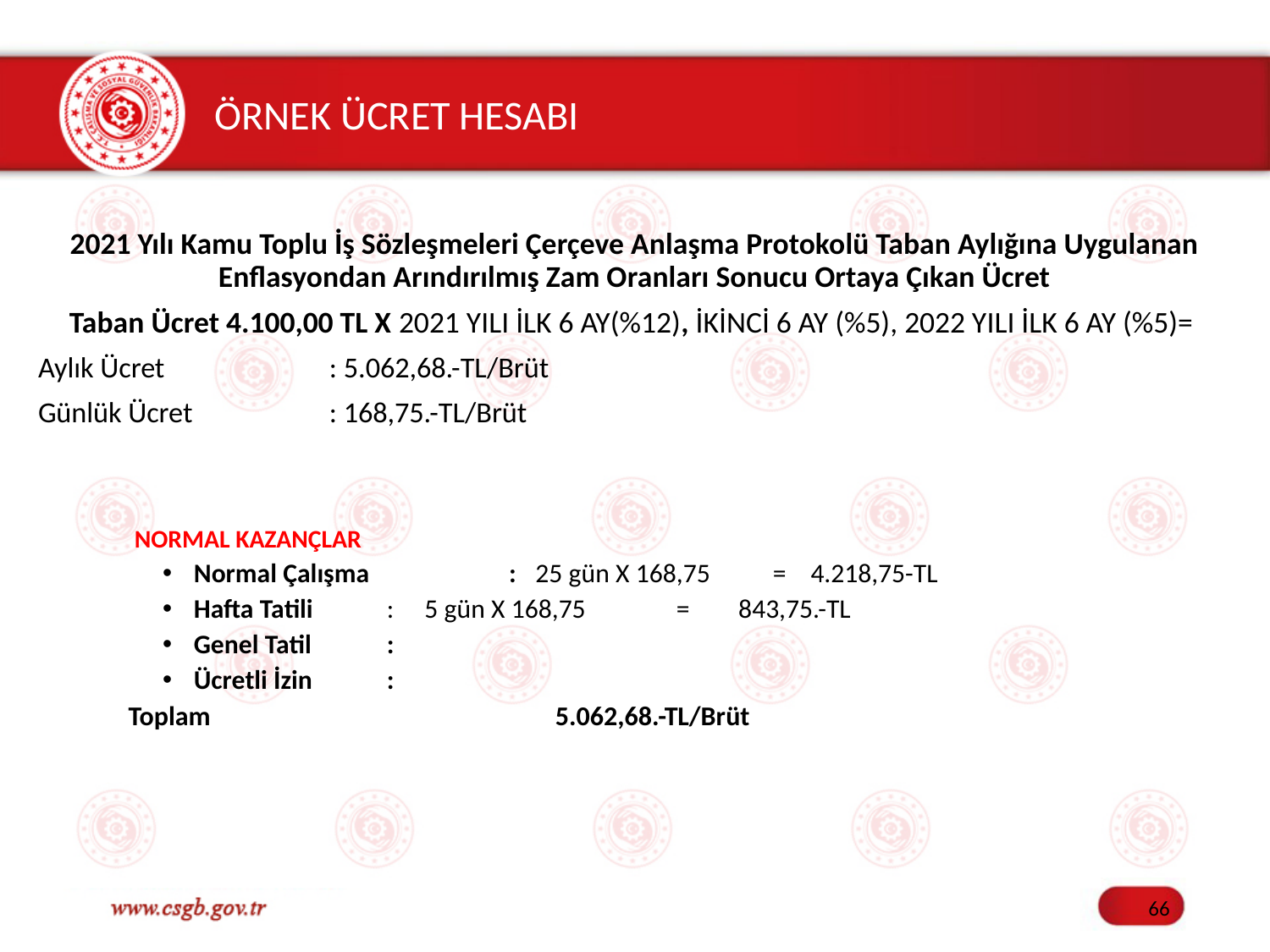

# ÖRNEK ÜCRET HESABI
2021 Yılı Kamu Toplu İş Sözleşmeleri Çerçeve Anlaşma Protokolü Taban Aylığına Uygulanan Enflasyondan Arındırılmış Zam Oranları Sonucu Ortaya Çıkan Ücret
Taban Ücret 4.100,00 TL X 2021 YILI İLK 6 AY(%12), İKİNCİ 6 AY (%5), 2022 YILI İLK 6 AY (%5)=
Aylık Ücret		               : 5.062,68.-TL/Brüt
Günlük Ücret 		               : 168,75.-TL/Brüt

	NORMAL KAZANÇLAR
Normal Çalışma	                    :   25 gün X 168,75	=    4.218,75-TL
Hafta Tatili		:     5 gün X 168,75	=        843,75.-TL
Genel Tatil		:
Ücretli İzin 		:
	Toplam	                                                      5.062,68.-TL/Brüt

66